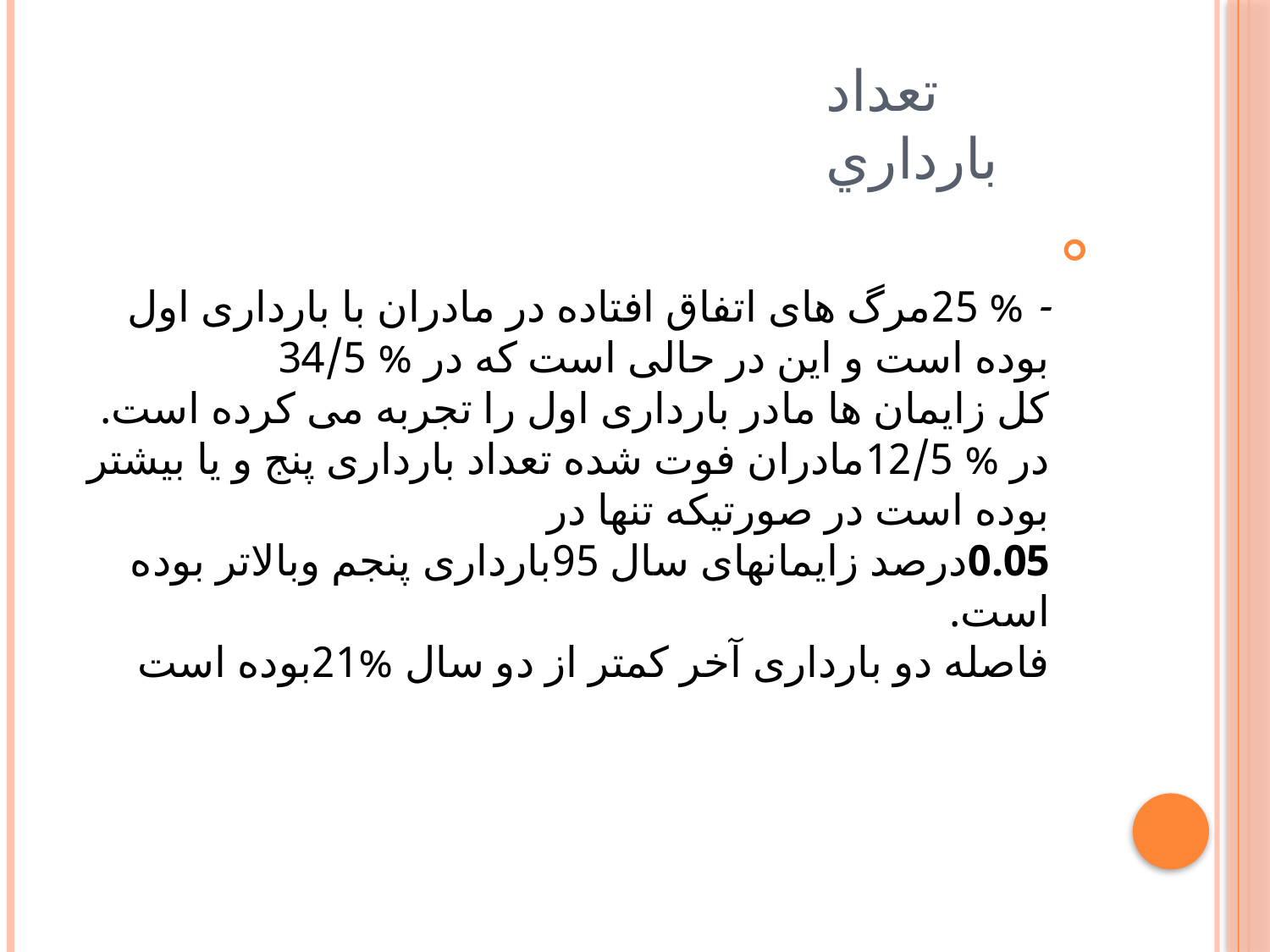

# تعداد بارداري
- % 25مرگ های اتفاق افتاده در مادران با بارداری اول بوده است و این در حالی است که در % 34/5
کل زایمان ها مادر بارداری اول را تجربه می کرده است.
در % 12/5مادران فوت شده تعداد بارداری پنج و یا بیشتر بوده است در صورتیکه تنها در
0.05درصد زایمانهای سال 95بارداری پنجم وبالاتر بوده است.
فاصله دو بارداری آخر کمتر از دو سال %21بوده است